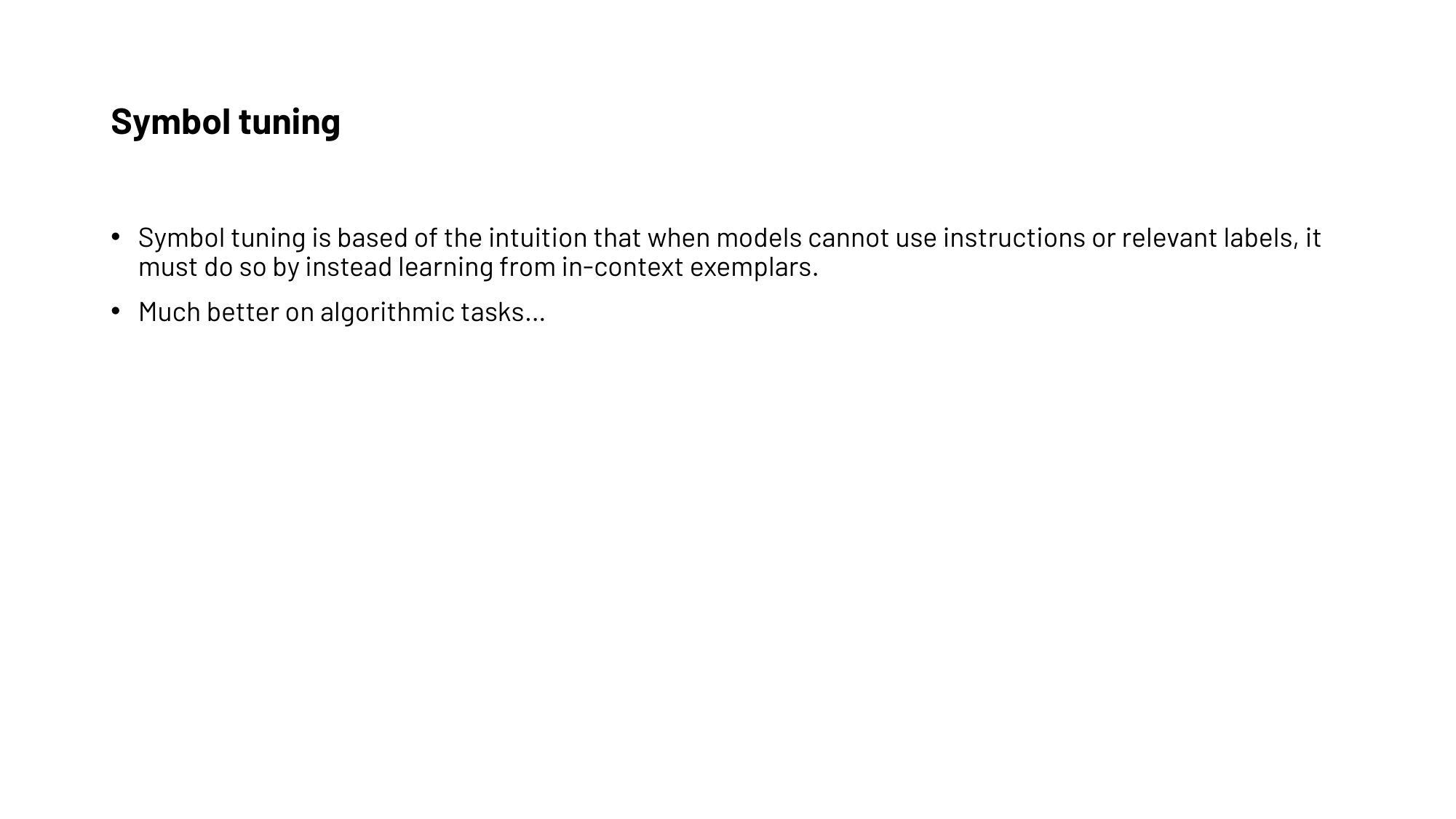

# Symbol tuning
Symbol tuning is based of the intuition that when models cannot use instructions or relevant labels, it must do so by instead learning from in-context exemplars.
Much better on algorithmic tasks…